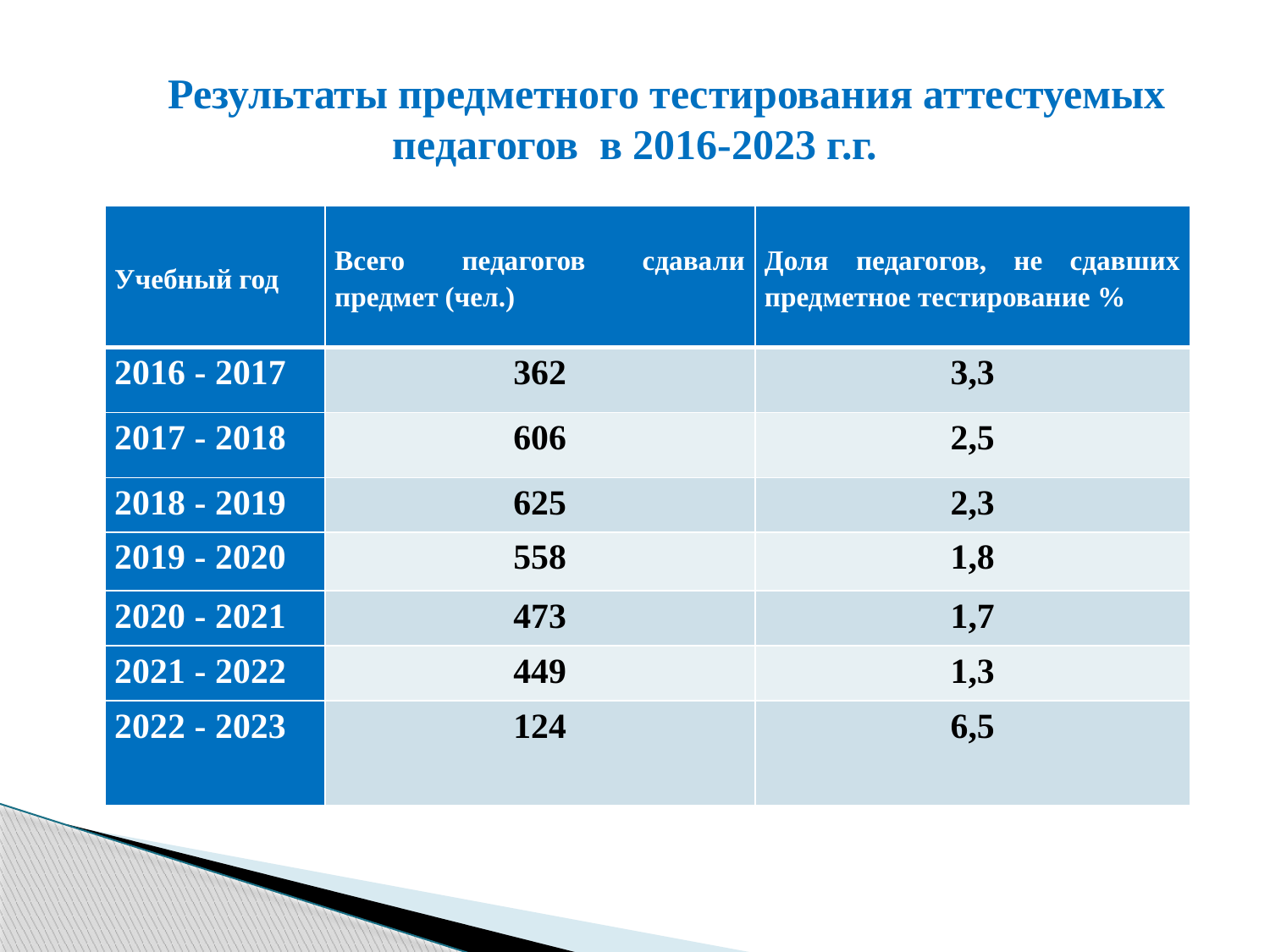

# Результаты предметного тестирования аттестуемых педагогов  в 2016-2023 г.г.
| Учебный год | Всего педагогов сдавали предмет (чел.) | Доля педагогов, не сдавших предметное тестирование % |
| --- | --- | --- |
| 2016 - 2017 | 362 | 3,3 |
| 2017 - 2018 | 606 | 2,5 |
| 2018 - 2019 | 625 | 2,3 |
| 2019 - 2020 | 558 | 1,8 |
| 2020 - 2021 | 473 | 1,7 |
| 2021 - 2022 | 449 | 1,3 |
| 2022 - 2023 | 124 | 6,5 |